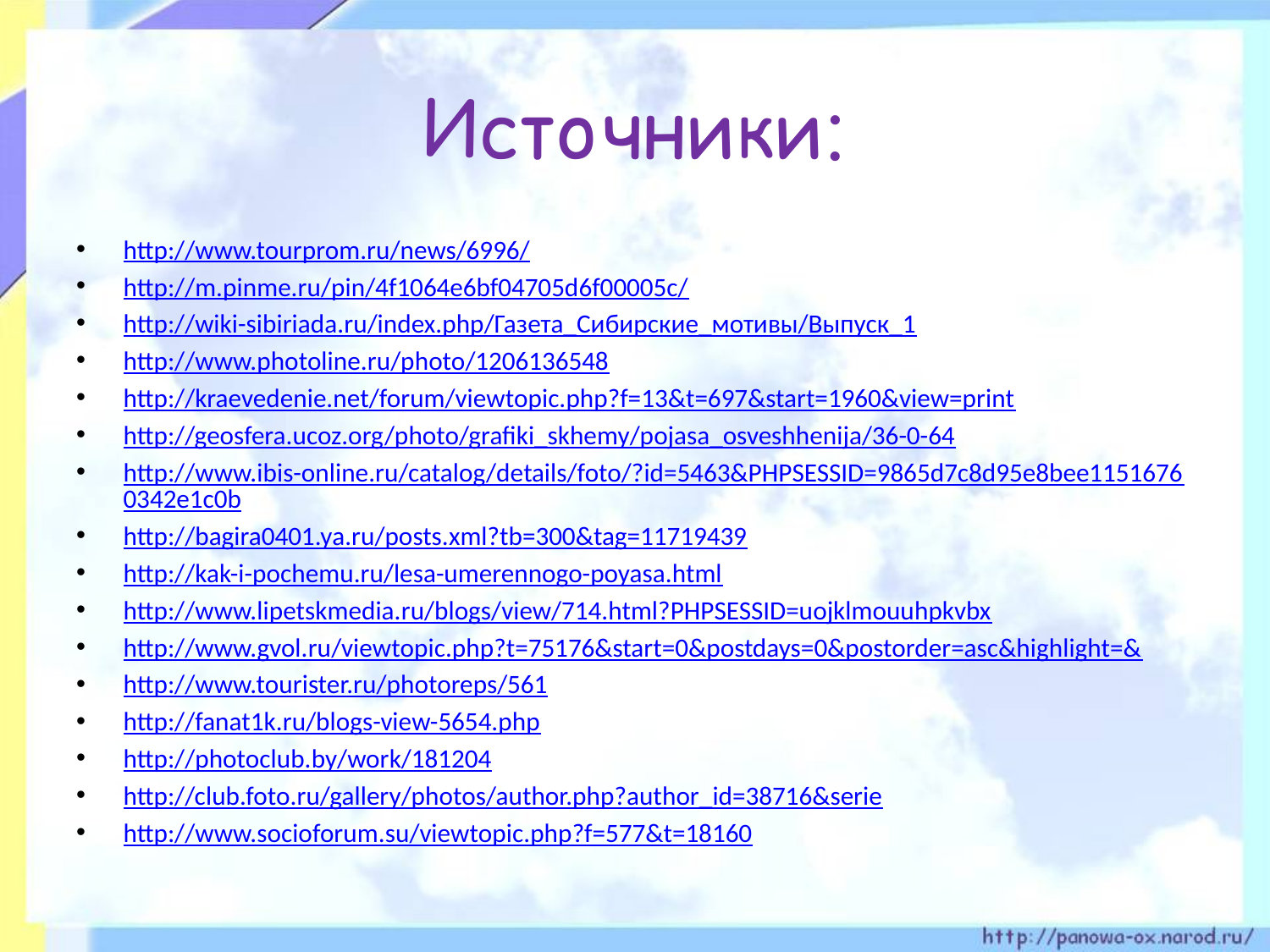

# Источники:
http://www.tourprom.ru/news/6996/
http://m.pinme.ru/pin/4f1064e6bf04705d6f00005c/
http://wiki-sibiriada.ru/index.php/Газета_Сибирские_мотивы/Выпуск_1
http://www.photoline.ru/photo/1206136548
http://kraevedenie.net/forum/viewtopic.php?f=13&t=697&start=1960&view=print
http://geosfera.ucoz.org/photo/grafiki_skhemy/pojasa_osveshhenija/36-0-64
http://www.ibis-online.ru/catalog/details/foto/?id=5463&PHPSESSID=9865d7c8d95e8bee11516760342e1c0b
http://bagira0401.ya.ru/posts.xml?tb=300&tag=11719439
http://kak-i-pochemu.ru/lesa-umerennogo-poyasa.html
http://www.lipetskmedia.ru/blogs/view/714.html?PHPSESSID=uojklmouuhpkvbx
http://www.gvol.ru/viewtopic.php?t=75176&start=0&postdays=0&postorder=asc&highlight=&
http://www.tourister.ru/photoreps/561
http://fanat1k.ru/blogs-view-5654.php
http://photoclub.by/work/181204
http://club.foto.ru/gallery/photos/author.php?author_id=38716&serie
http://www.socioforum.su/viewtopic.php?f=577&t=18160